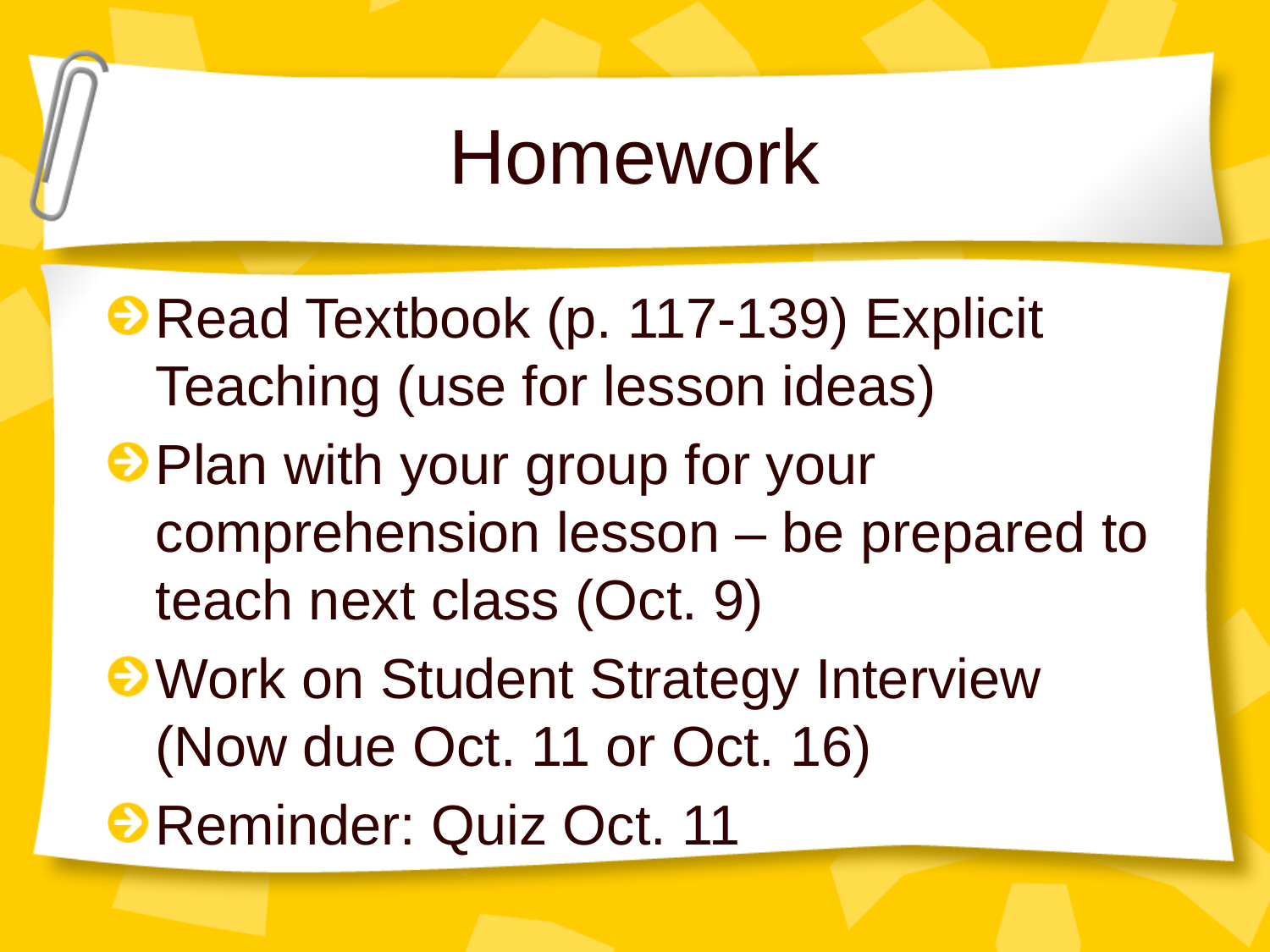

# Homework
Read Textbook (p. 117-139) Explicit Teaching (use for lesson ideas)
Plan with your group for your comprehension lesson – be prepared to teach next class (Oct. 9)
Work on Student Strategy Interview (Now due Oct. 11 or Oct. 16)
Reminder: Quiz Oct. 11